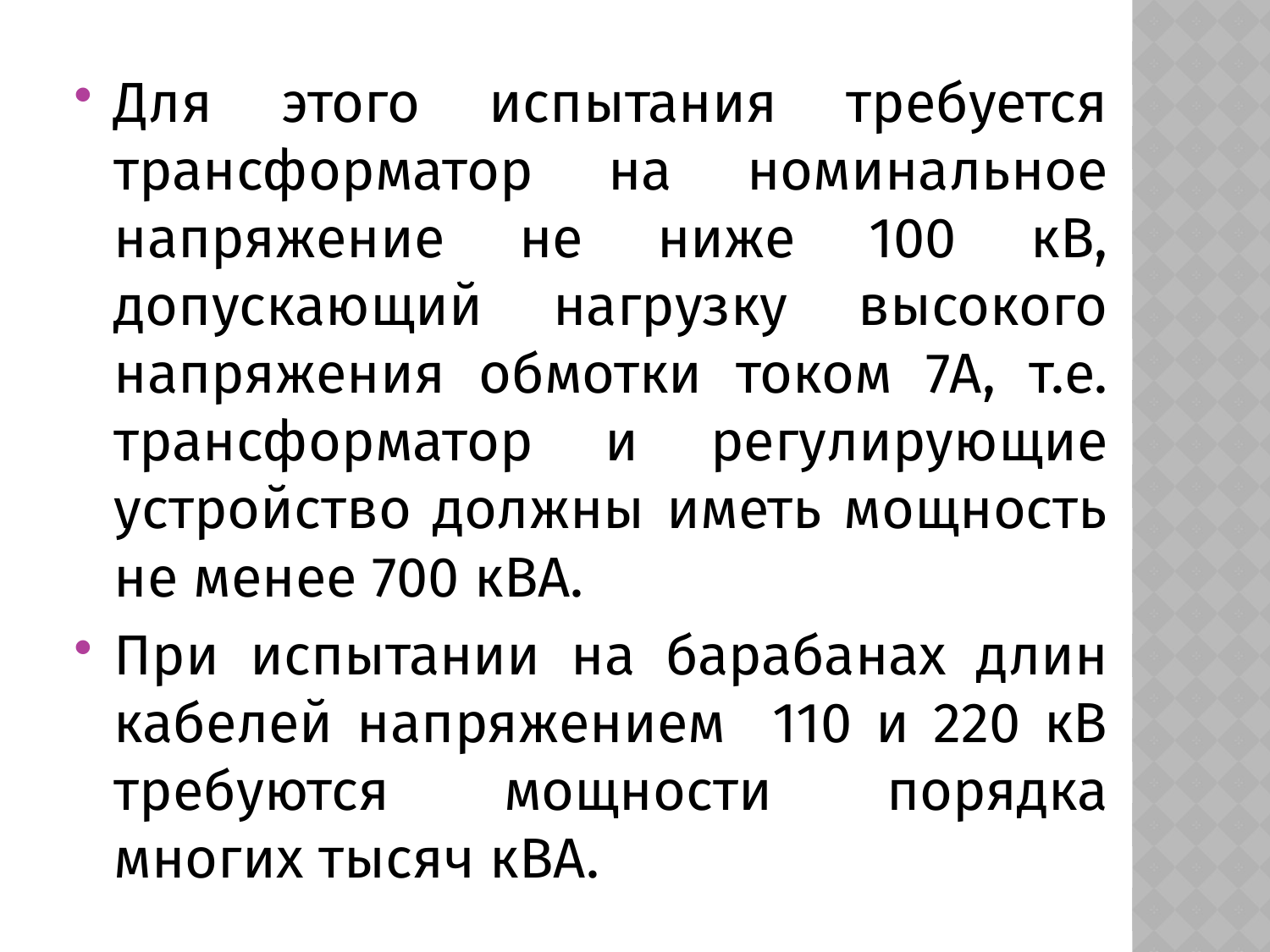

#
Для этого испытания требуется трансформатор на номинальное напряжение не ниже 100 кВ, допускающий нагрузку высокого напряжения обмотки током 7А, т.е. трансформатор и регулирующие устройство должны иметь мощность не менее 700 кВА.
При испытании на барабанах длин кабелей напряжением  110 и 220 кВ требуются мощности порядка многих тысяч кВА.